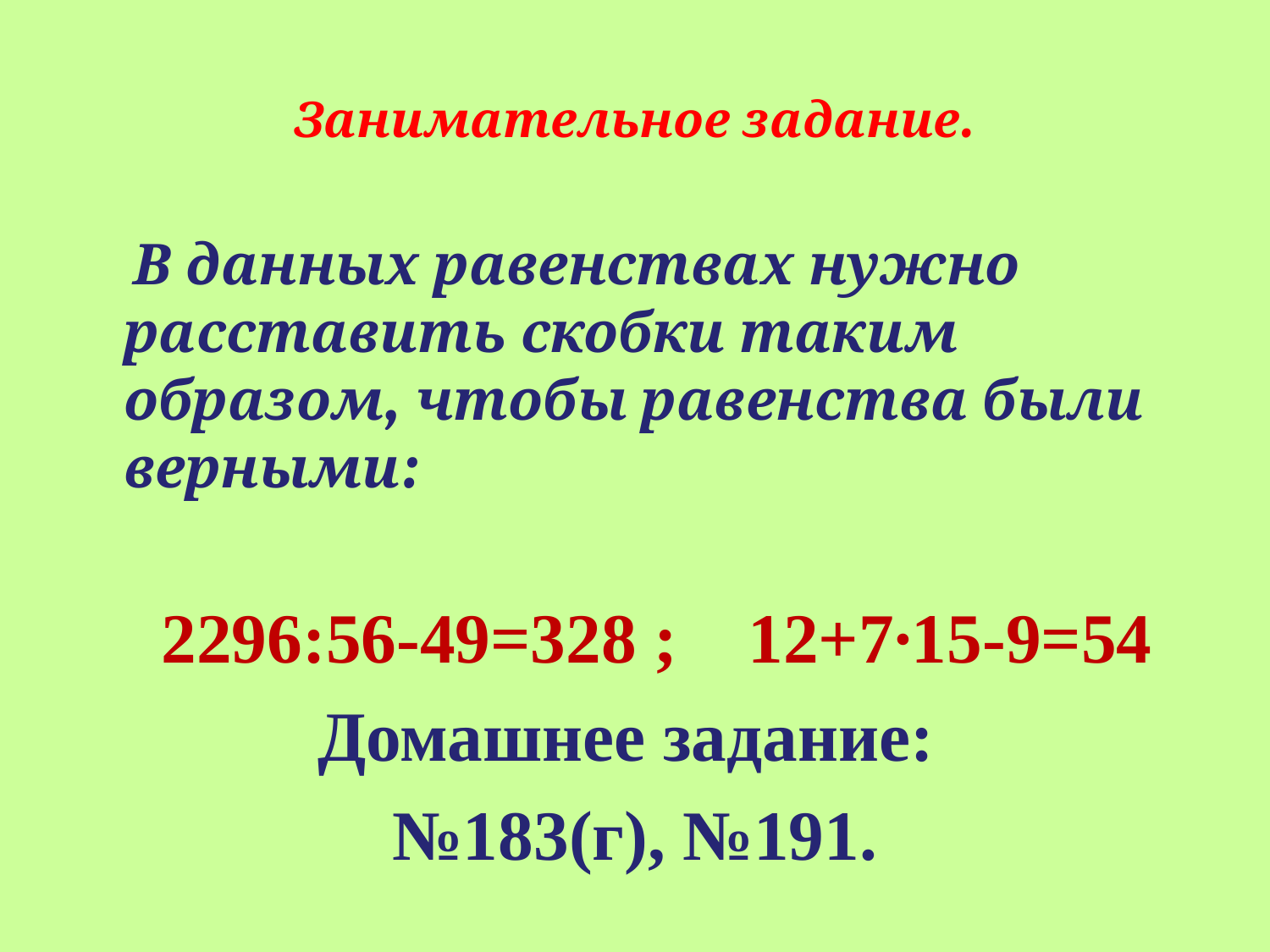

# Занимательное задание.
    В данных равенствах нужно расставить скобки таким образом, чтобы равенства были верными:

      2296:56-49=328 ;    12+7∙15-9=54
Домашнее задание:
№183(г), №191.